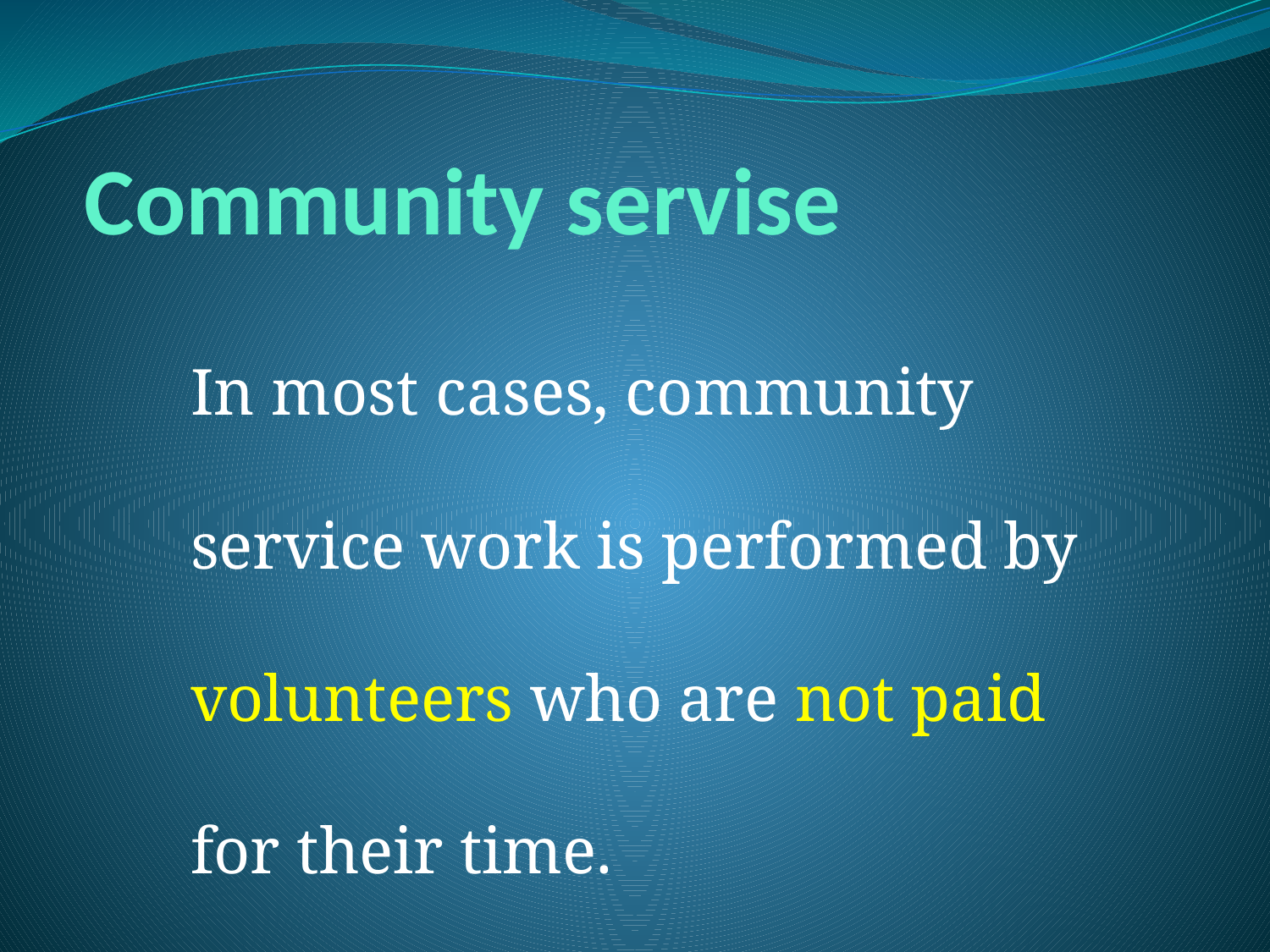

# Community servise
	In most cases, community service work is performed by volunteers who are not paid for their time.